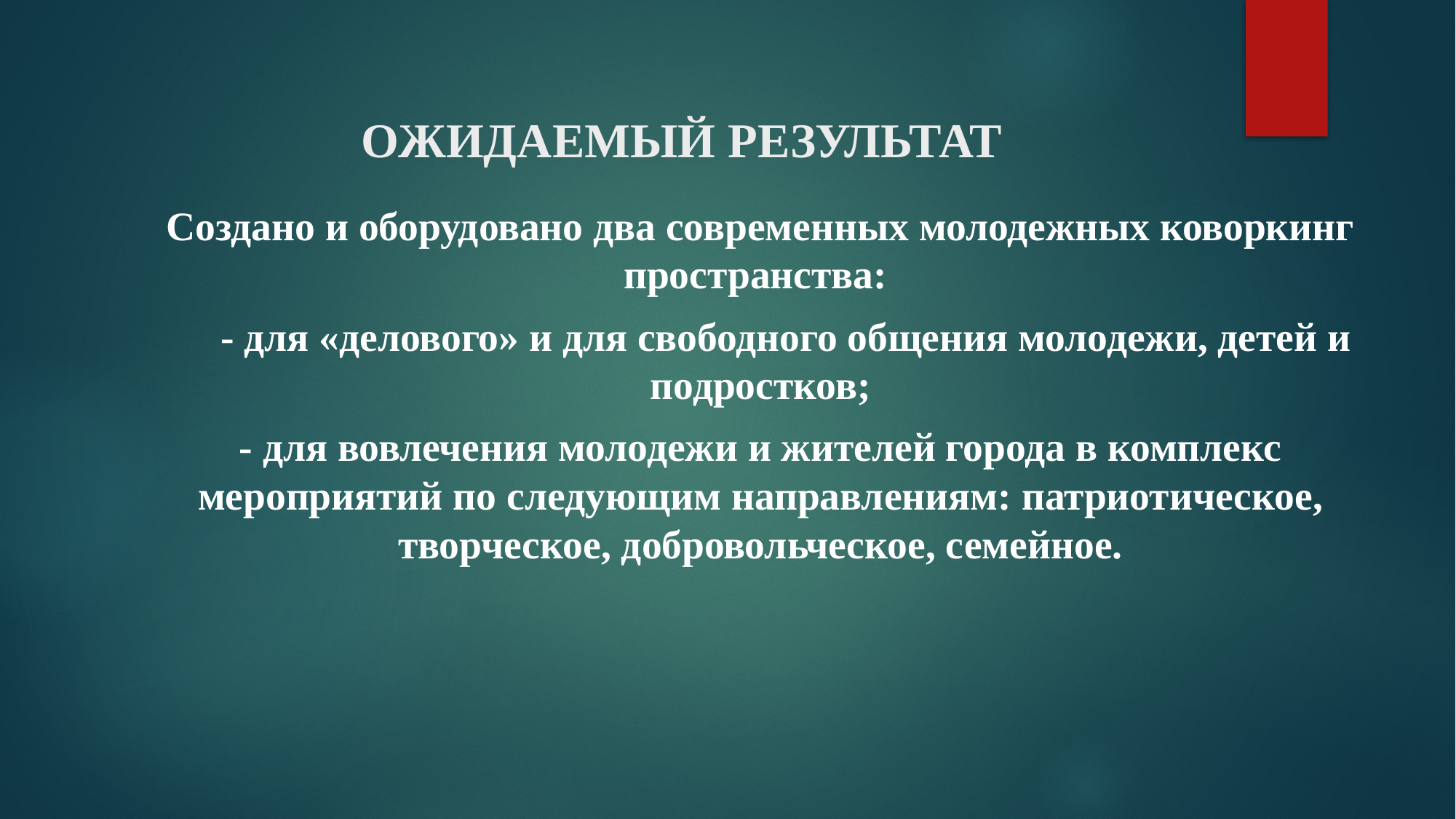

# Ожидаемый результат
Создано и оборудовано два современных молодежных коворкинг пространства:
     - для «делового» и для свободного общения молодежи, детей и подростков;
- для вовлечения молодежи и жителей города в комплекс мероприятий по следующим направлениям: патриотическое, творческое, добровольческое, семейное.